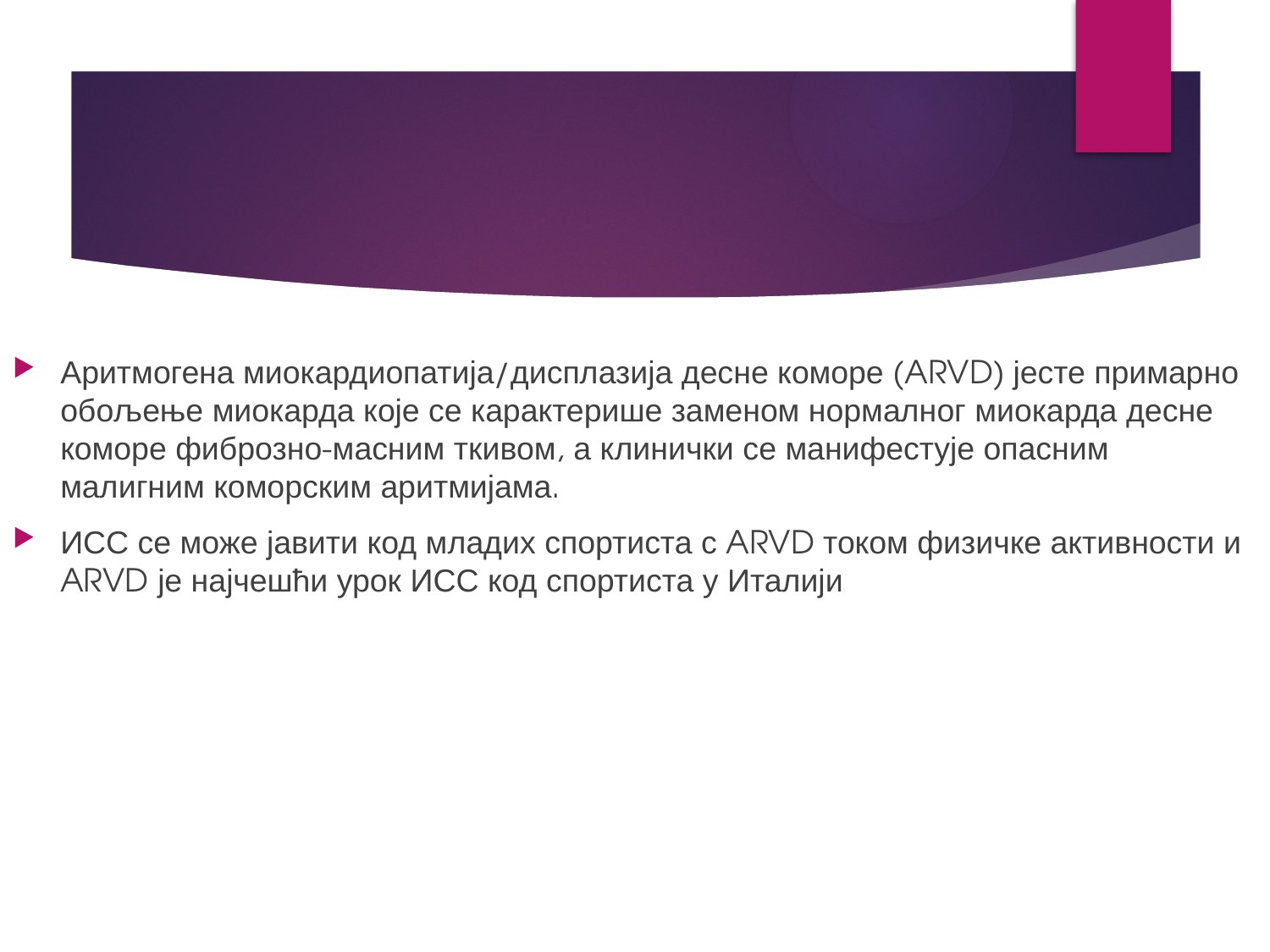

#
Аритмогена миокардиопатија/дисплазија десне коморе (ARVD) јесте примарно обољење миокарда које се карактерише заменом нормалног миокарда десне коморе фиброзно-масним ткивом, а клинички се манифестује опасним малигним коморским аритмијама.
ИСС се може јавити код младих спортиста с ARVD током физичке активности и ARVD је најчешћи урок ИСС код спортиста у Италији